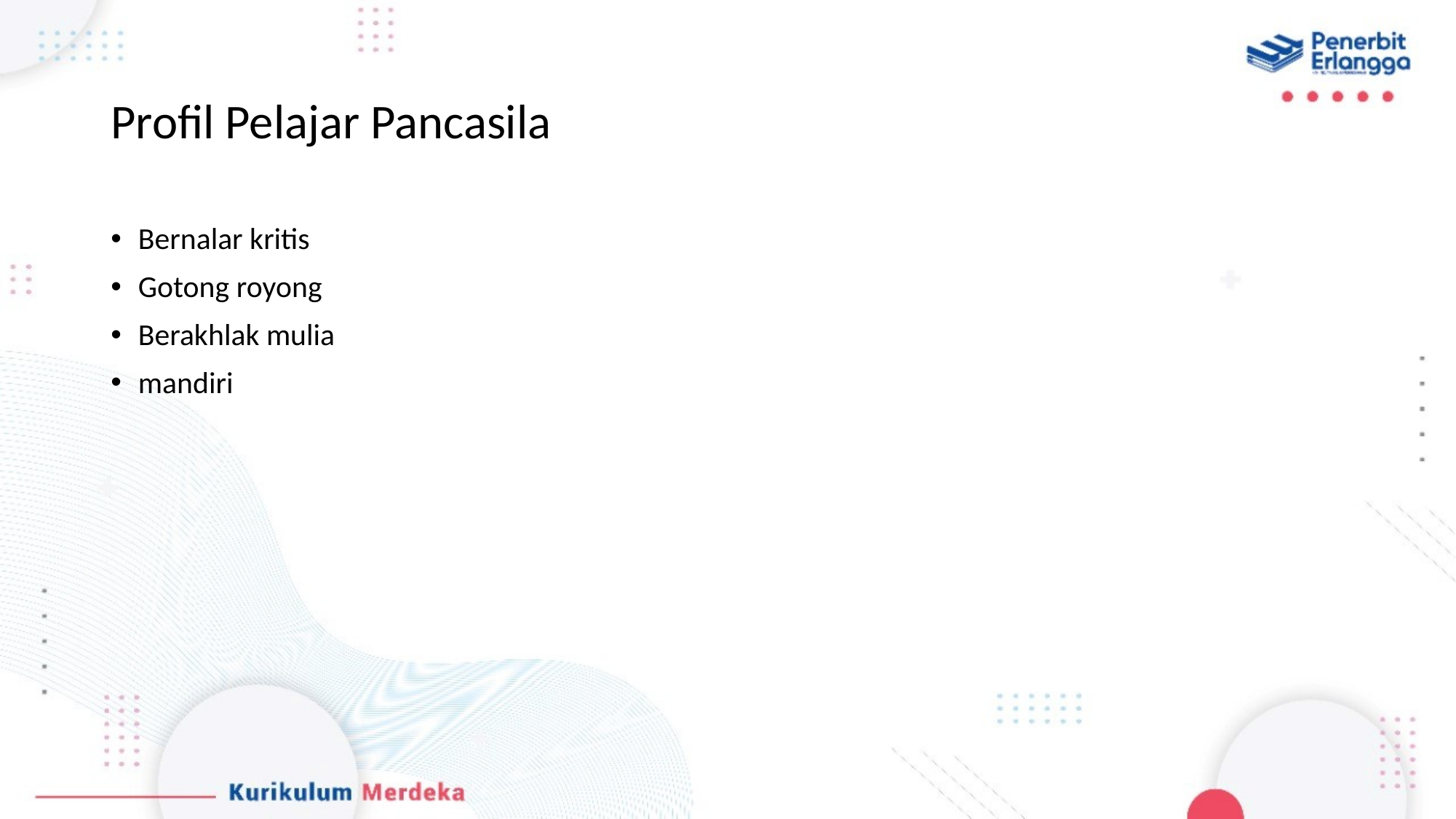

# Profil Pelajar Pancasila
Bernalar kritis
Gotong royong
Berakhlak mulia
mandiri